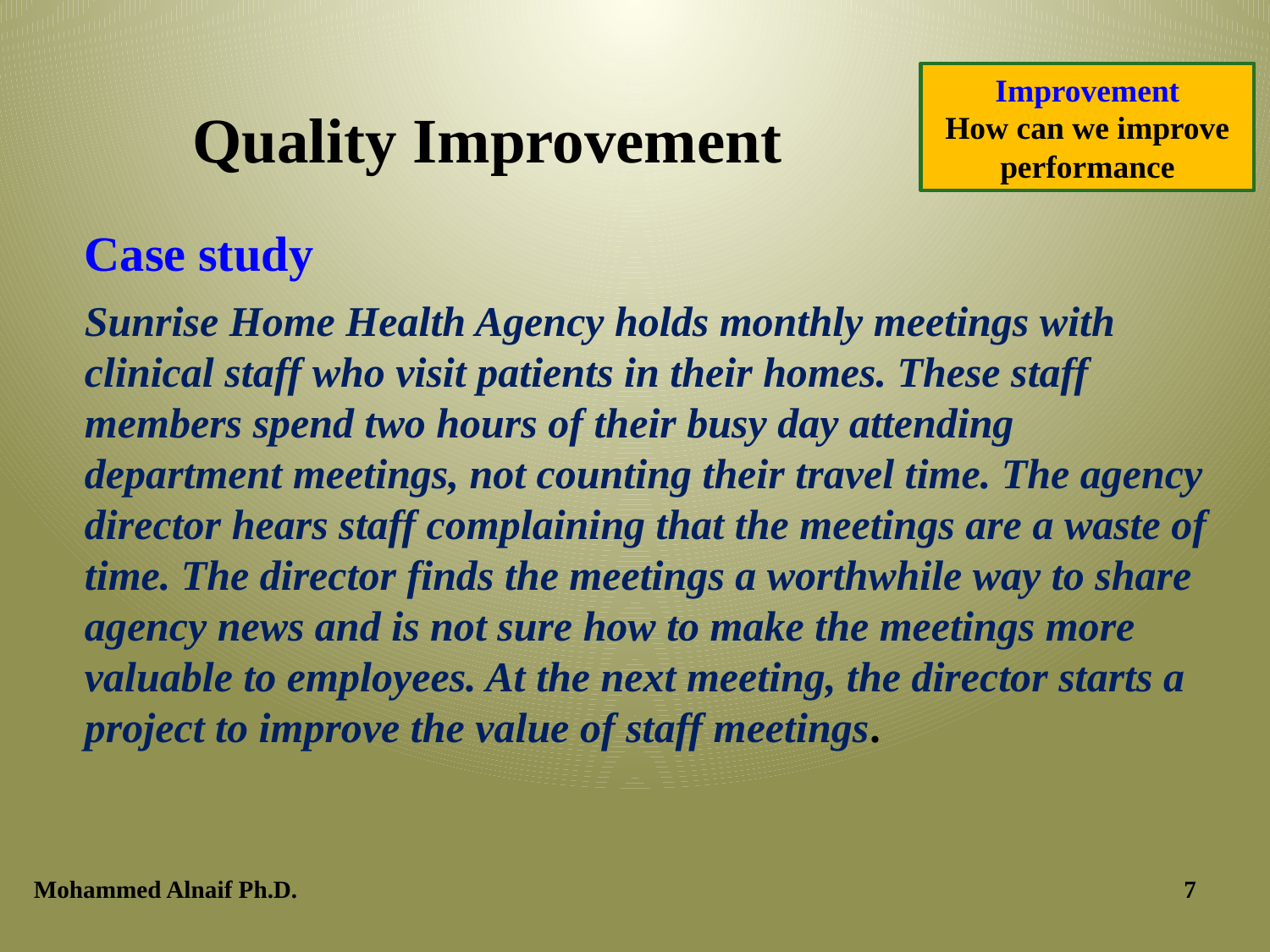

Improvement
How can we improve performance
# Quality Improvement
Case study
Sunrise Home Health Agency holds monthly meetings with clinical staff who visit patients in their homes. These staff members spend two hours of their busy day attending department meetings, not counting their travel time. The agency director hears staff complaining that the meetings are a waste of time. The director finds the meetings a worthwhile way to share agency news and is not sure how to make the meetings more valuable to employees. At the next meeting, the director starts a project to improve the value of staff meetings.
Mohammed Alnaif Ph.D.
7